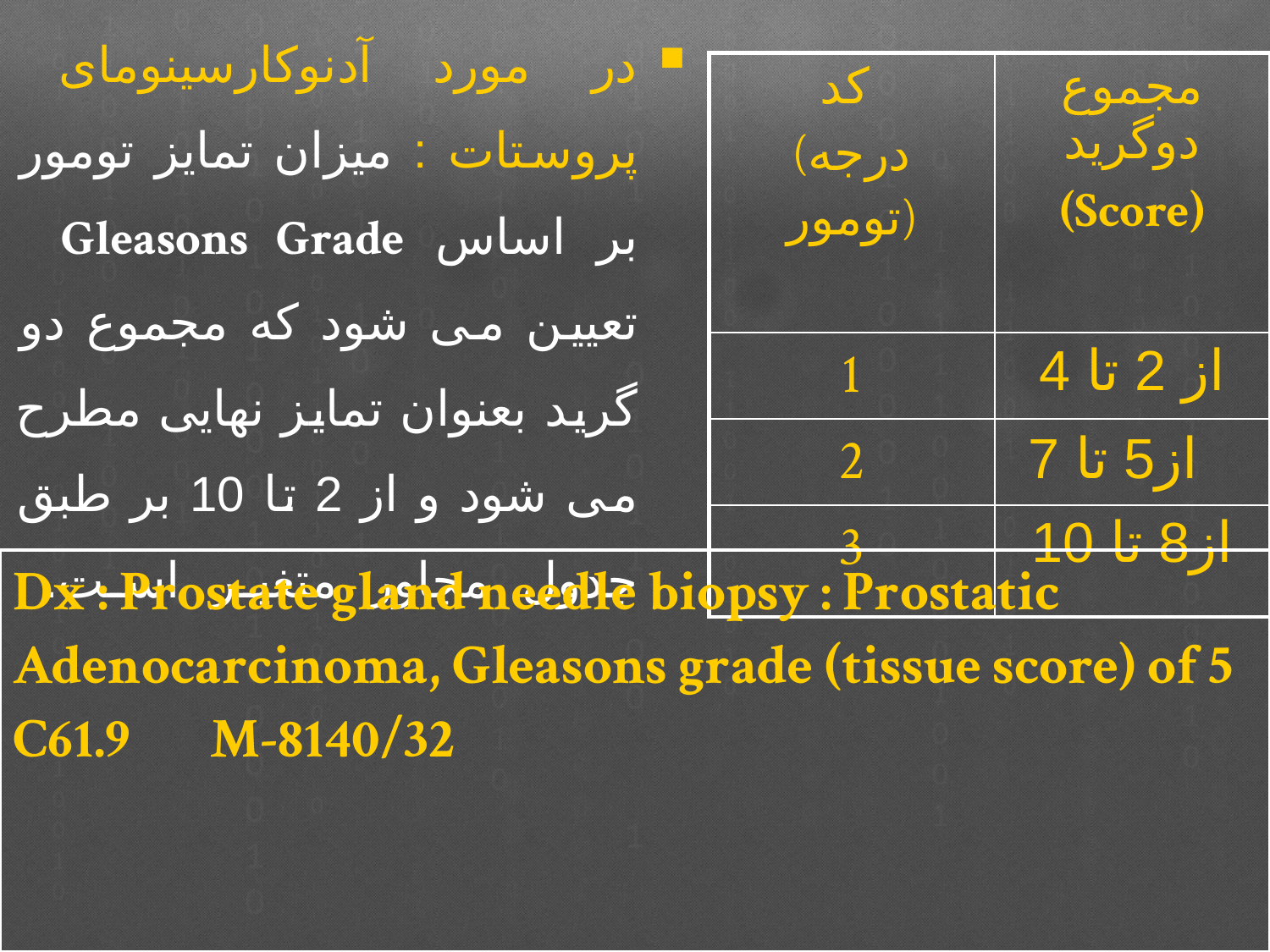

در مورد آدنوکارسینومای پروستات : میزان تمایز تومور بر اساس Gleasons Grade  تعیین می شود که مجموع دو گرید بعنوان تمایز نهایی مطرح می شود و از 2 تا 10 بر طبق جدول مجاور متغیر است.

| کد (درجه تومور) | مجموع دوگرید (Score) |
| --- | --- |
| 1 | از 2 تا 4 |
| 2 | از5 تا 7 |
| 3 | از8 تا 10 |
| Dx : Prostate gland needle biopsy : Prostatic Adenocarcinoma, Gleasons grade (tissue score) of 5 C61.9 M-8140/32 |
| --- |